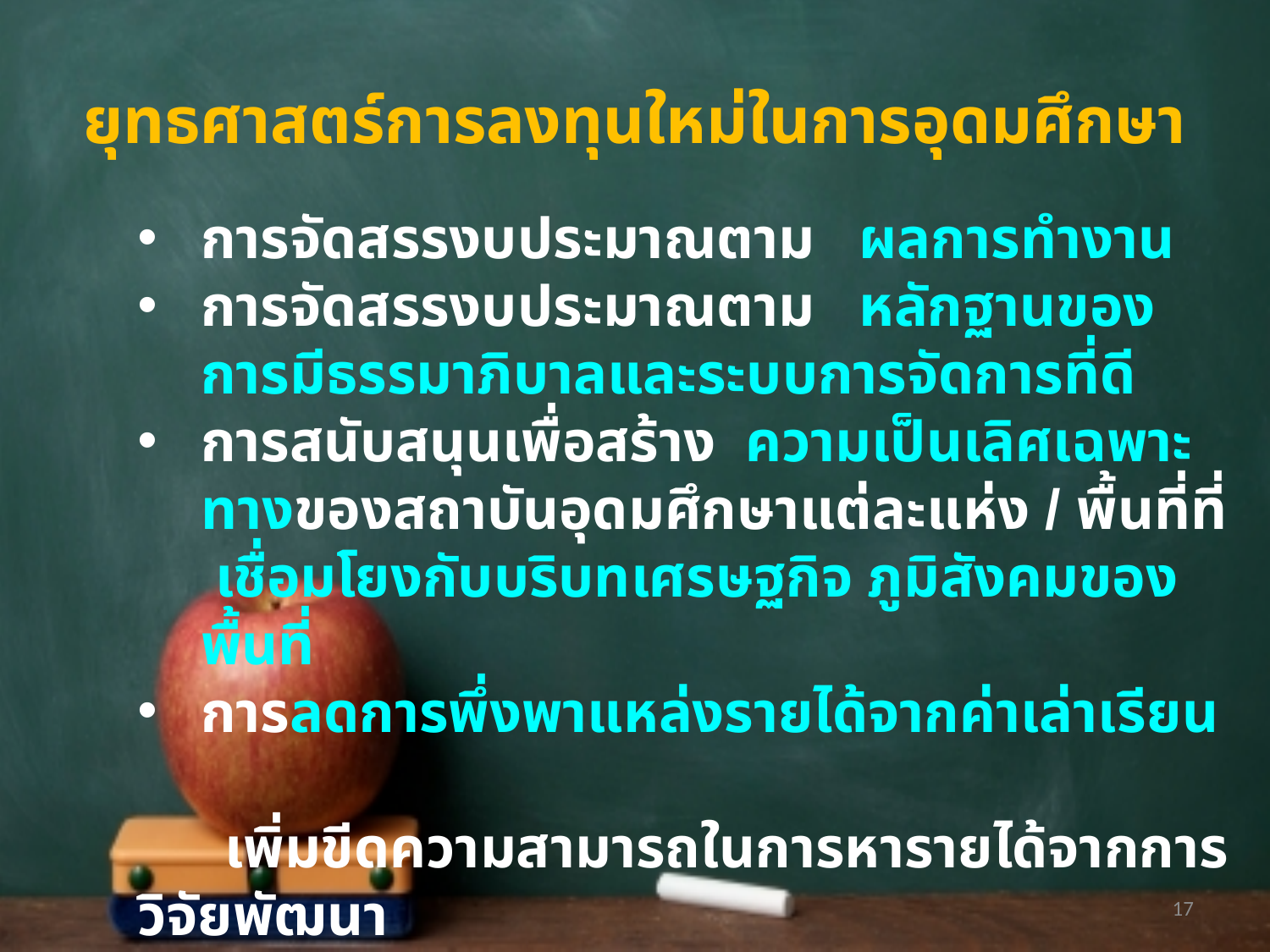

# ยุทธศาสตร์การลงทุนใหม่ในการอุดมศึกษา
การจัดสรรงบประมาณตาม   ผลการทำงาน
การจัดสรรงบประมาณตาม   หลักฐานของการมีธรรมาภิบาลและระบบการจัดการที่ดี
การสนับสนุนเพื่อสร้าง  ความเป็นเลิศเฉพาะทางของสถาบันอุดมศึกษาแต่ละแห่ง / พื้นที่ที่  เชื่อมโยงกับบริบทเศรษฐกิจ ภูมิสังคมของพื้นที่
การลดการพึ่งพาแหล่งรายได้จากค่าเล่าเรียน
      เพิ่มขีดความสามารถในการหารายได้จากการวิจัยพัฒนา
      นวัตกรรม / การบริการวิชาการ

17